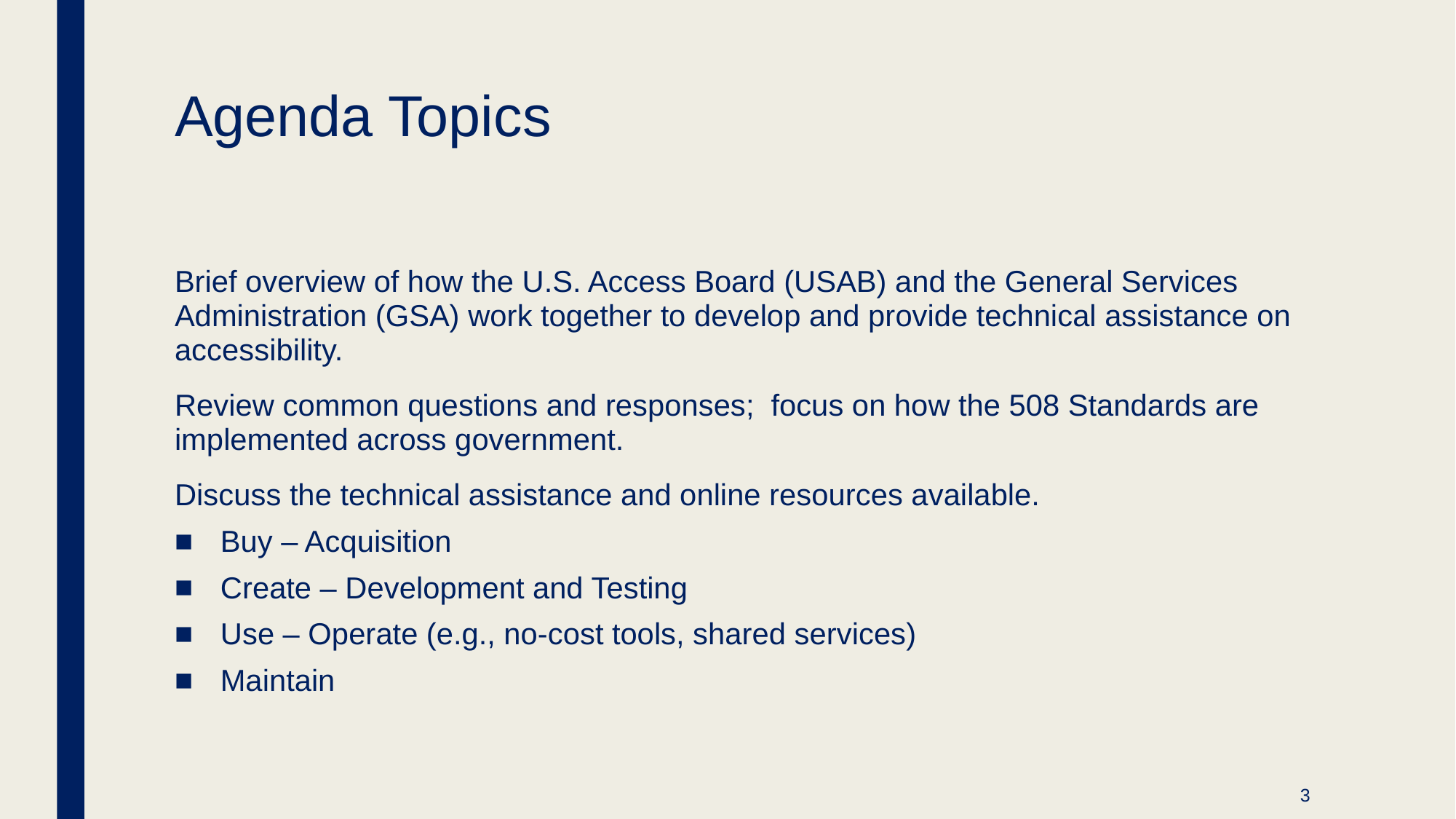

# Agenda Topics
Brief overview of how the U.S. Access Board (USAB) and the General Services Administration (GSA) work together to develop and provide technical assistance on accessibility.
Review common questions and responses;  focus on how the 508 Standards are implemented across government.
Discuss the technical assistance and online resources available.
Buy – Acquisition
Create – Development and Testing
Use – Operate (e.g., no-cost tools, shared services)
Maintain
3